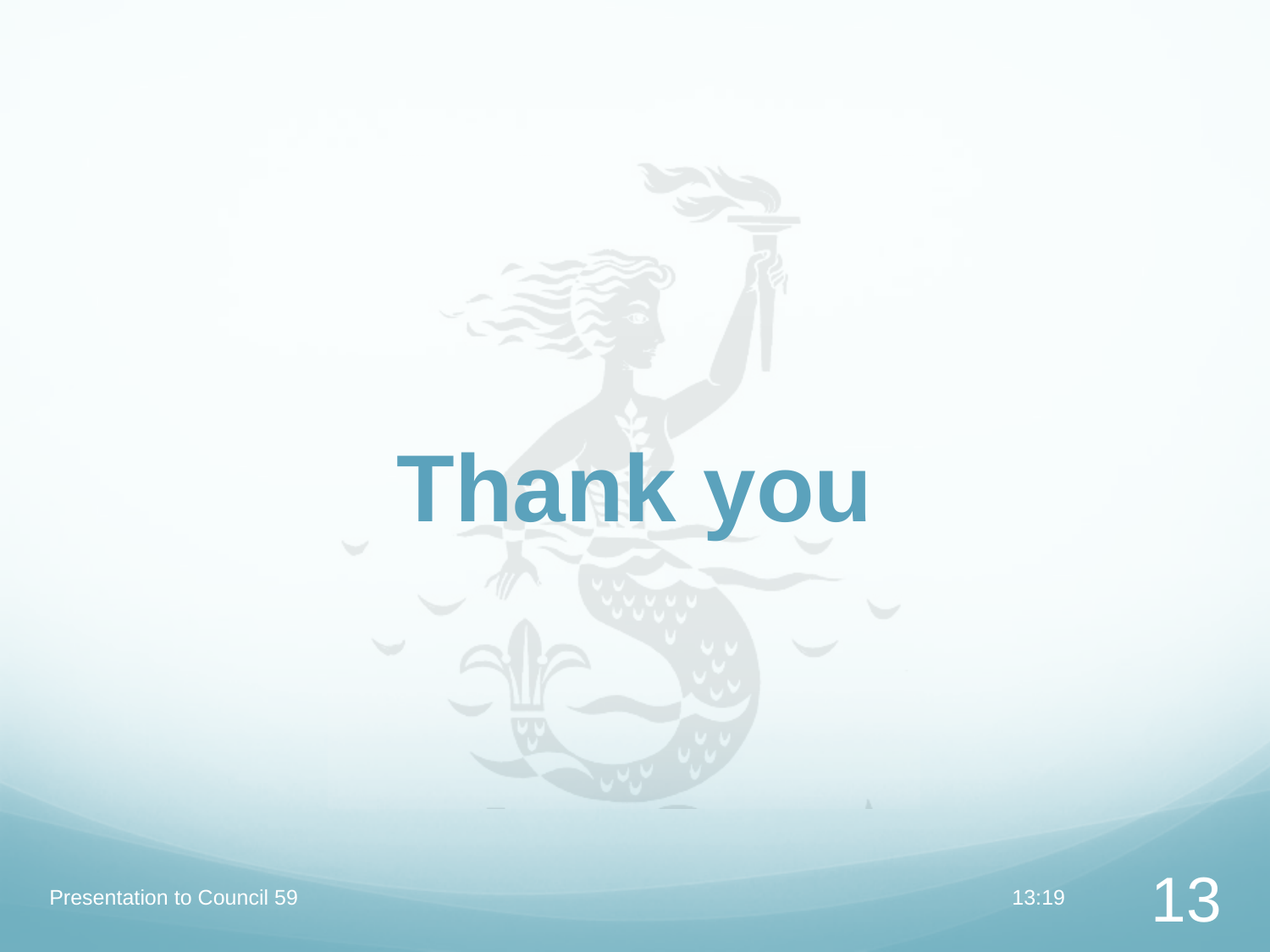

#

Thank you
Presentation to Council 59
13:19
13